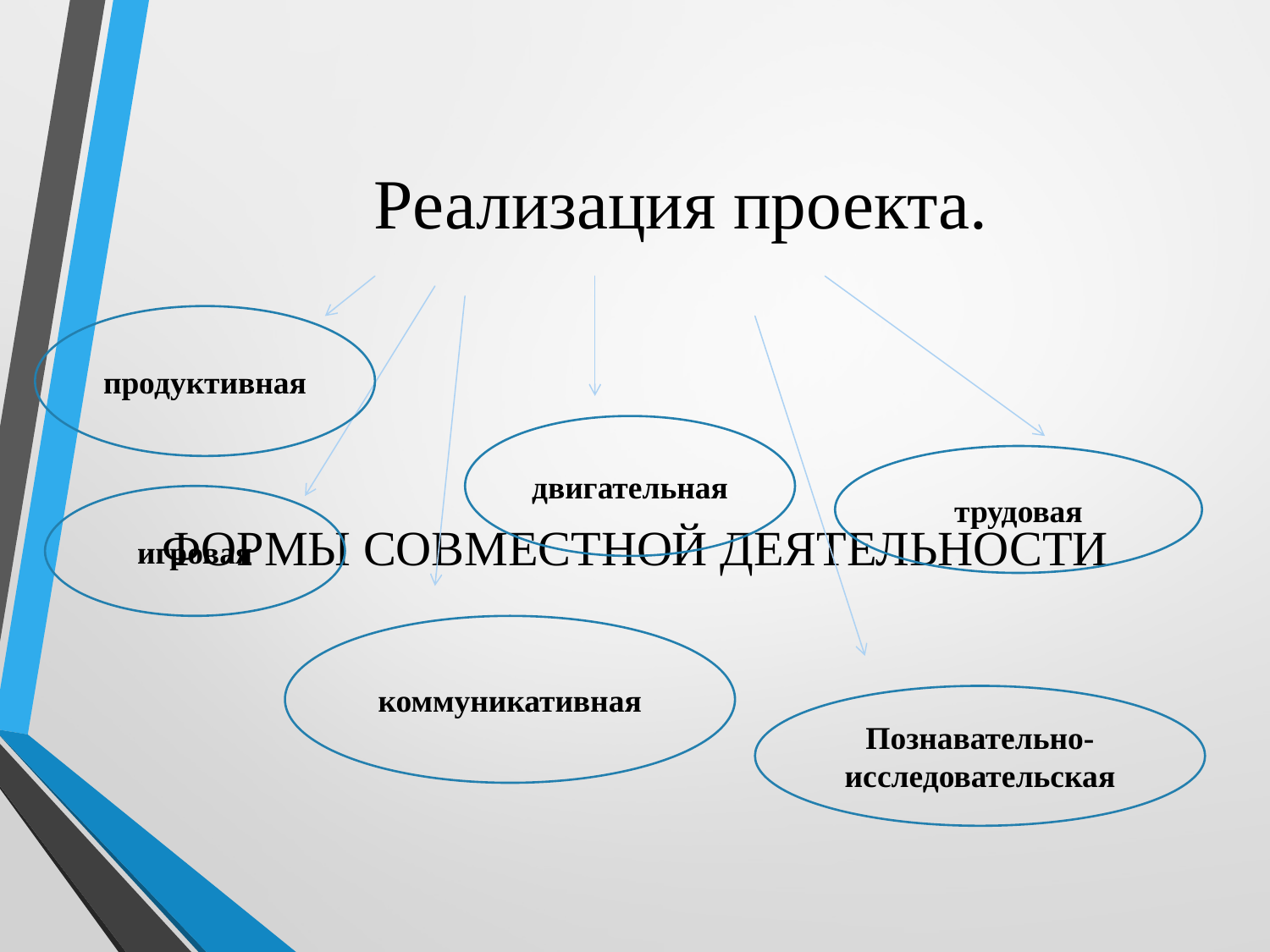

# Реализация проекта.
ФОРМЫ СОВМЕСТНОЙ ДЕЯТЕЛЬНОСТИ
продуктивная
двигательная
трудовая
игровая
коммуникативная
Познавательно-исследовательская